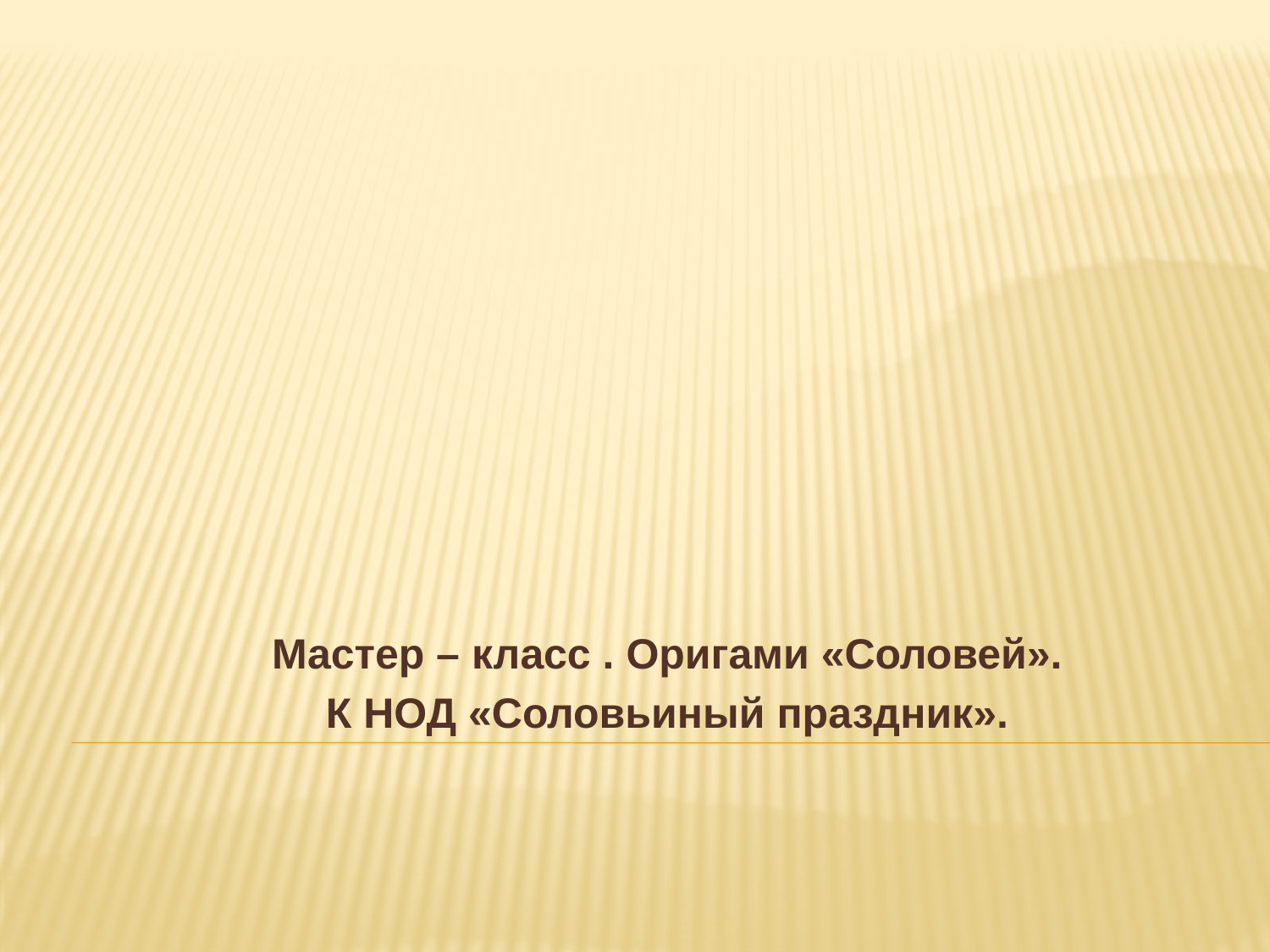

Мастер – класс . Оригами «Соловей».
К НОД «Соловьиный праздник».